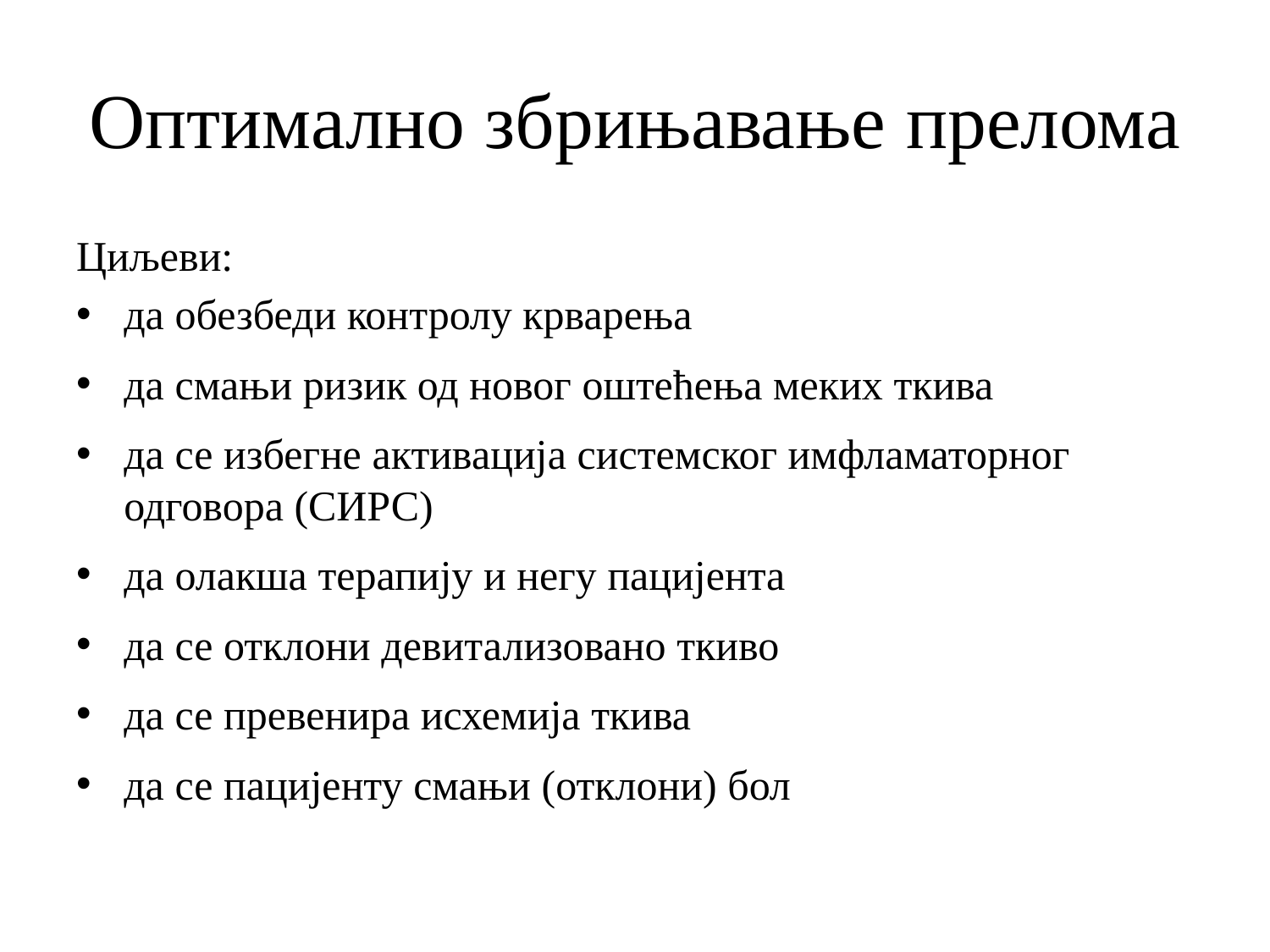

# Оптимално збрињавање прелома
Циљеви:
да обезбеди контролу крварења
да смањи ризик од новог оштећења меких ткива
да се избегне активација системског имфламаторног одговора (СИРС)
да олакша терапију и негу пацијента
да се отклони девитализовано ткиво
да се превенира исхемија ткива
да се пацијенту смањи (отклони) бол